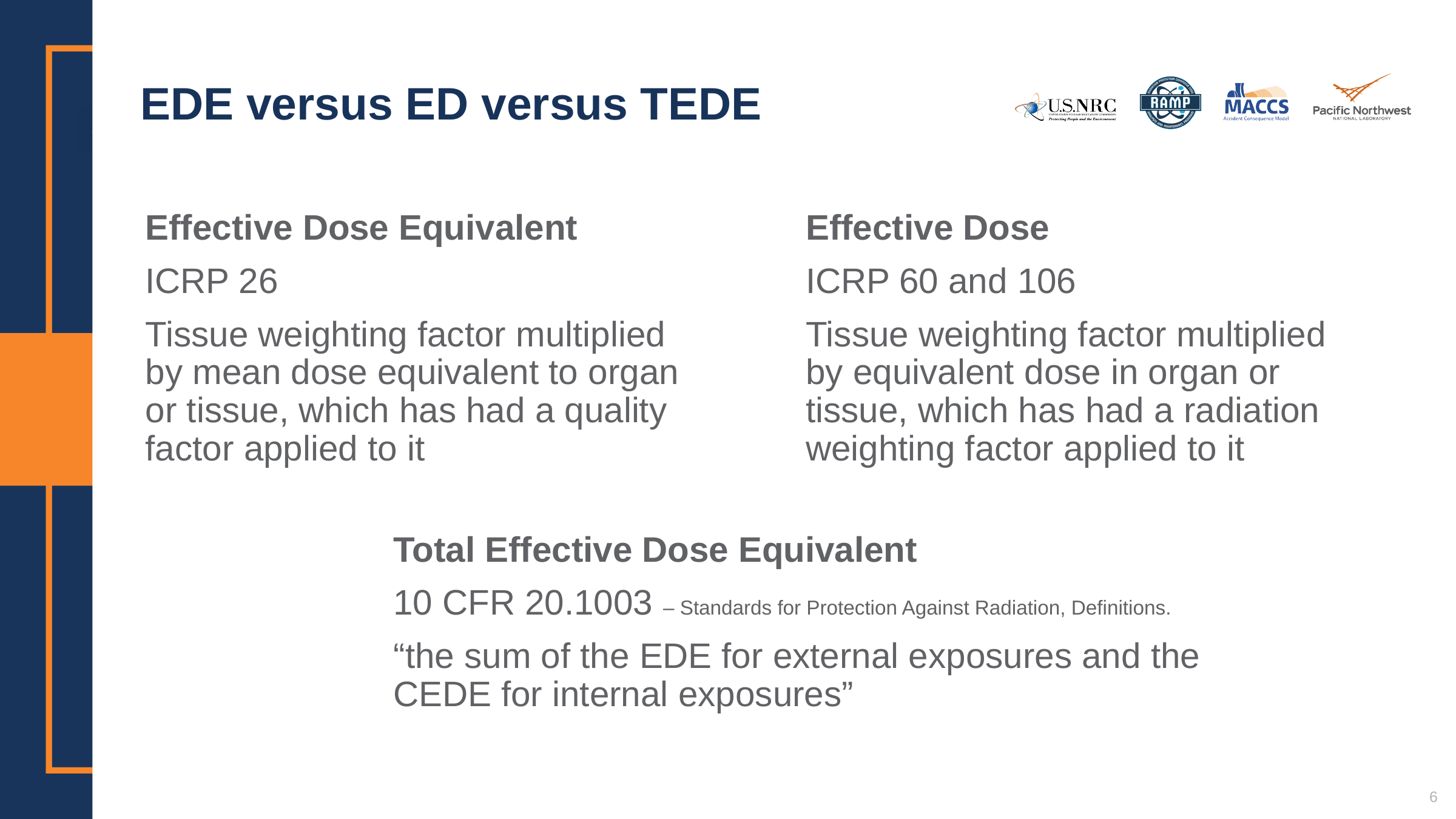

# EDE versus ED versus TEDE
Effective Dose
ICRP 60 and 106
Tissue weighting factor multiplied by equivalent dose in organ or tissue, which has had a radiation weighting factor applied to it
Effective Dose Equivalent
ICRP 26
Tissue weighting factor multiplied by mean dose equivalent to organ or tissue, which has had a quality factor applied to it

Total Effective Dose Equivalent
10 CFR 20.1003 – Standards for Protection Against Radiation, Definitions.
“the sum of the EDE for external exposures and the CEDE for internal exposures”

6